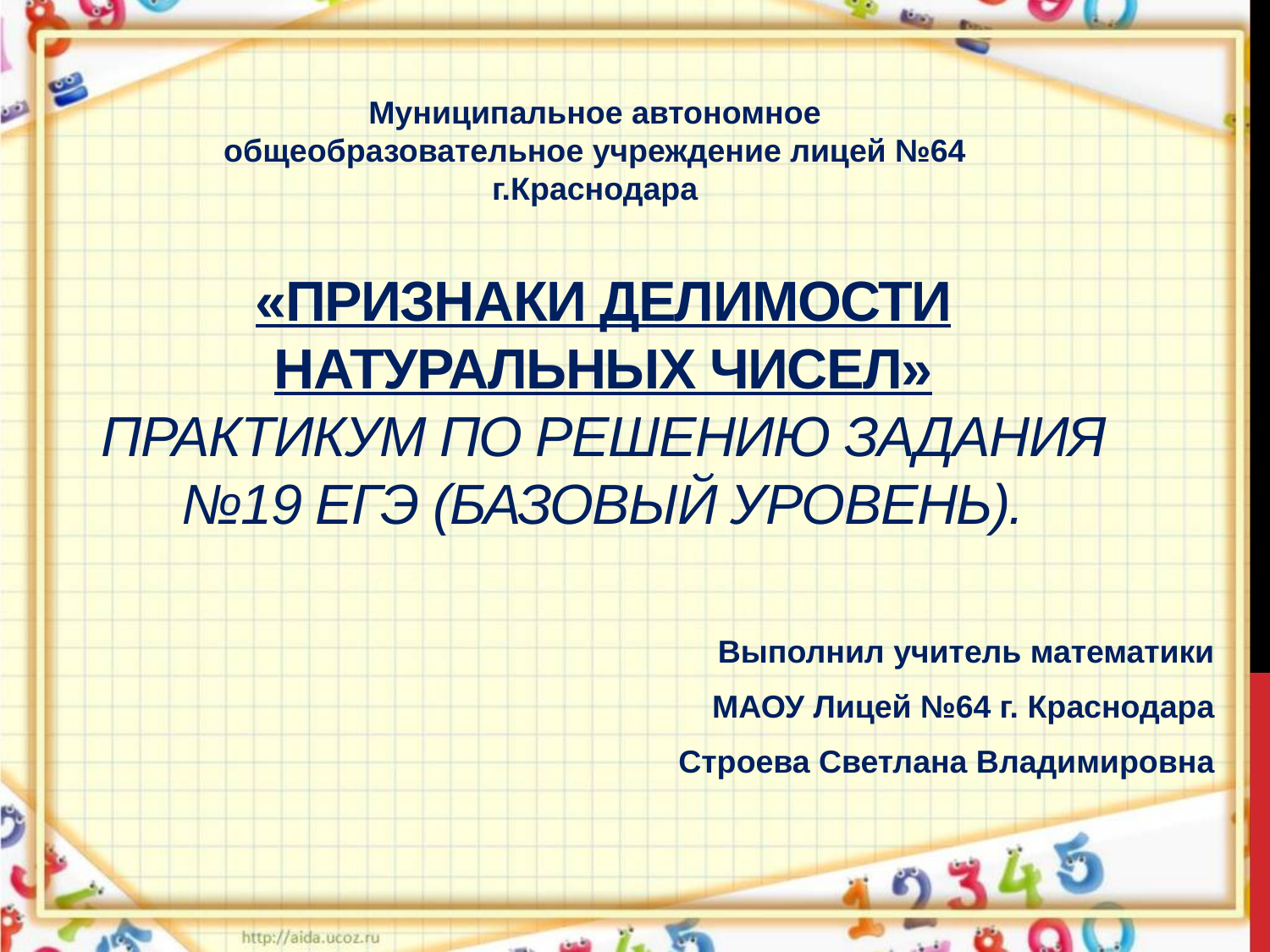

# «Признаки делимости натуральных чисел» практикум по решению задания №19 ЕГЭ (базовый уровень).
Муниципальное автономное общеобразовательное учреждение лицей №64 г.Краснодара

Выполнил учитель математики
МАОУ Лицей №64 г. Краснодара
Строева Светлана Владимировна